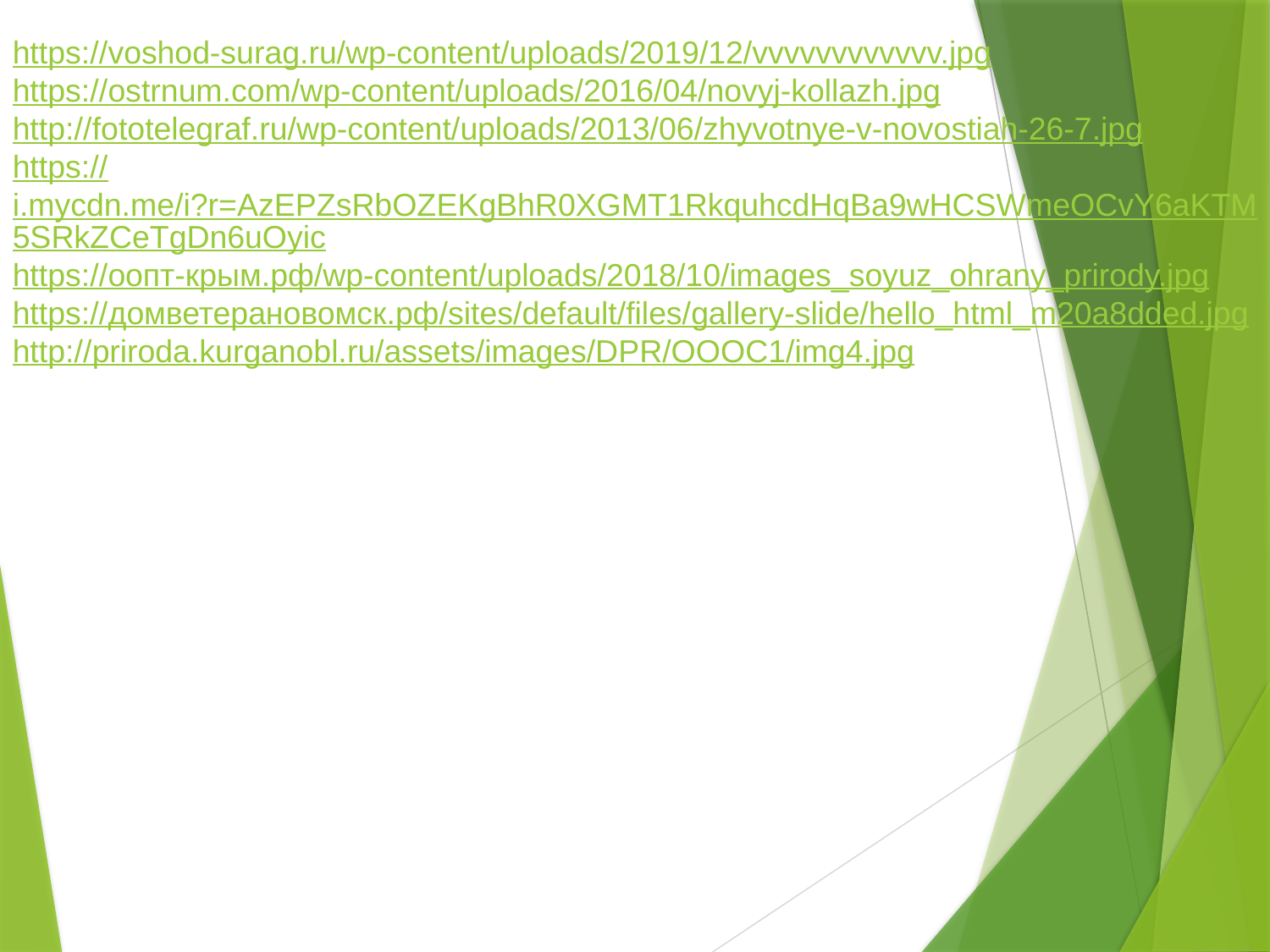

https://voshod-surag.ru/wp-content/uploads/2019/12/vvvvvvvvvvvv.jpg
https://ostrnum.com/wp-content/uploads/2016/04/novyj-kollazh.jpg
http://fototelegraf.ru/wp-content/uploads/2013/06/zhyvotnye-v-novostiah-26-7.jpg
https://i.mycdn.me/i?r=AzEPZsRbOZEKgBhR0XGMT1RkquhcdHqBa9wHCSWmeOCvY6aKTM5SRkZCeTgDn6uOyic
https://оопт-крым.рф/wp-content/uploads/2018/10/images_soyuz_ohrany_prirody.jpg
https://домветерановомск.рф/sites/default/files/gallery-slide/hello_html_m20a8dded.jpg
http://priroda.kurganobl.ru/assets/images/DPR/OOOC1/img4.jpg